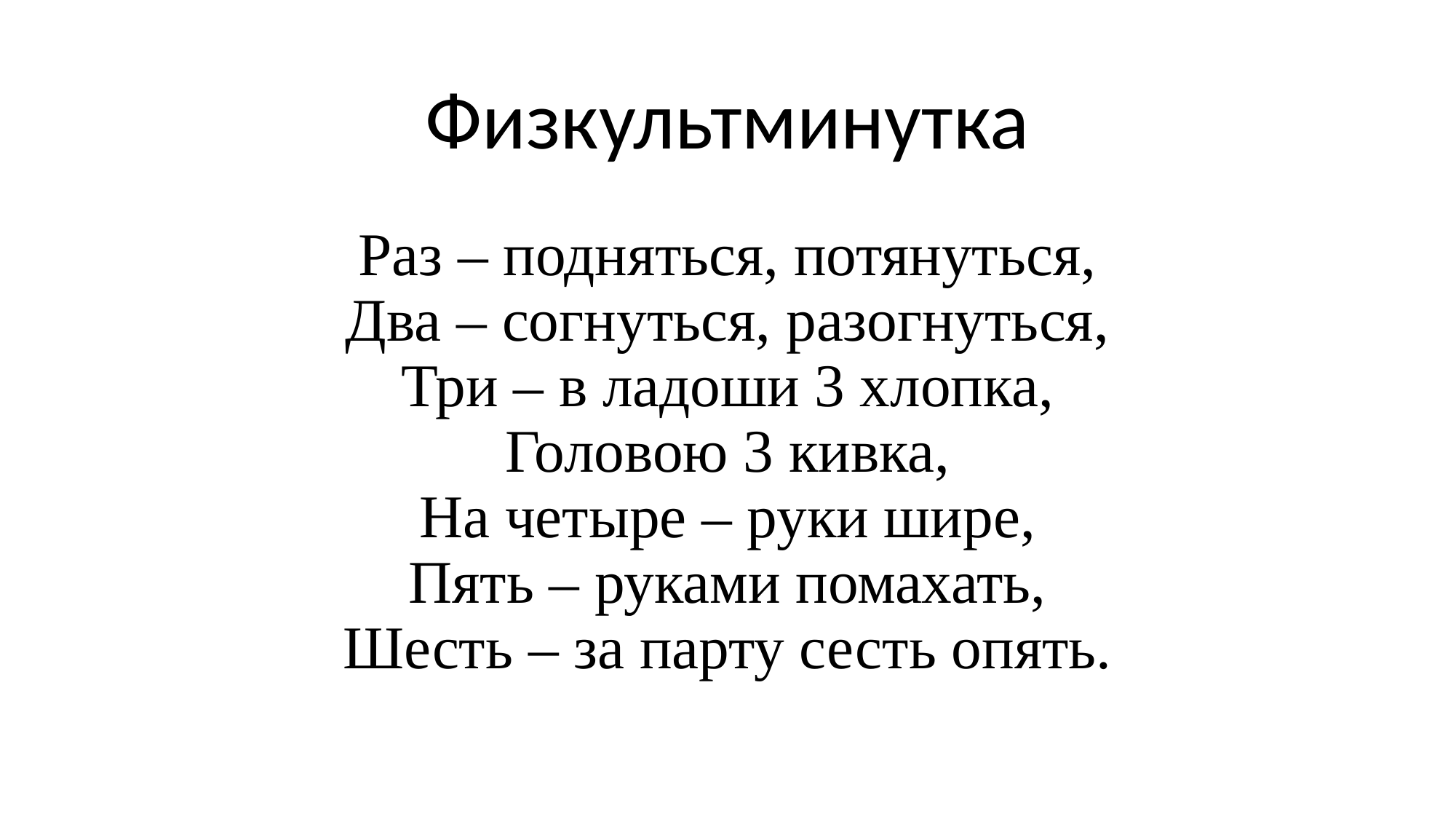

# Физкультминутка
Раз – подняться, потянуться,
Два – согнуться, разогнуться,
Три – в ладоши 3 хлопка,
Головою 3 кивка,
На четыре – руки шире,
Пять – руками помахать,
Шесть – за парту сесть опять.